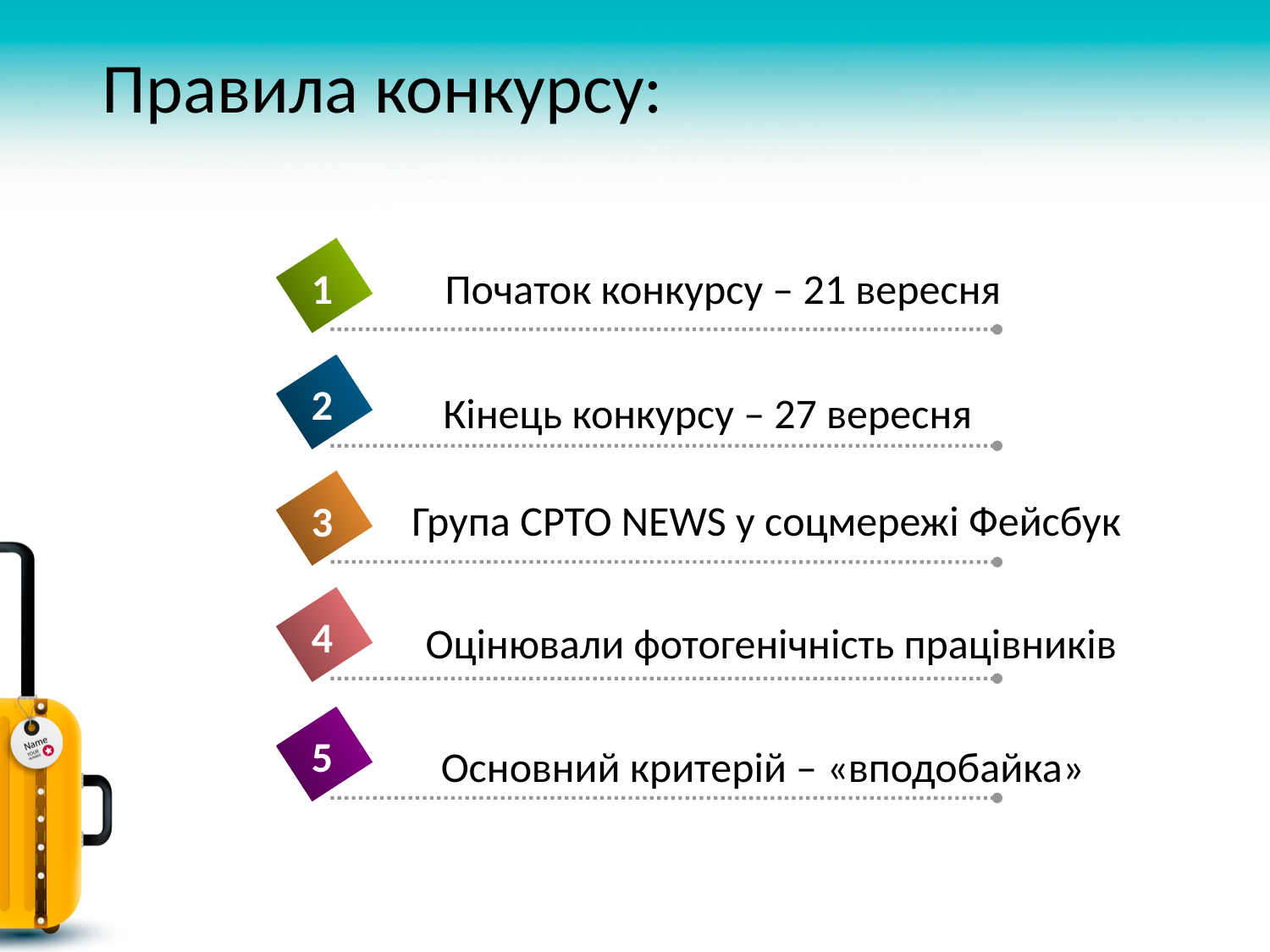

# Правила конкурсу:

1
Початок конкурсу – 21 вересня

2
Кінець конкурсу – 27 вересня

Група CPTO NEWS у соцмережі Фейсбук
3

4
Оцінювали фотогенічність працівників

5
Основний критерій – «вподобайка»